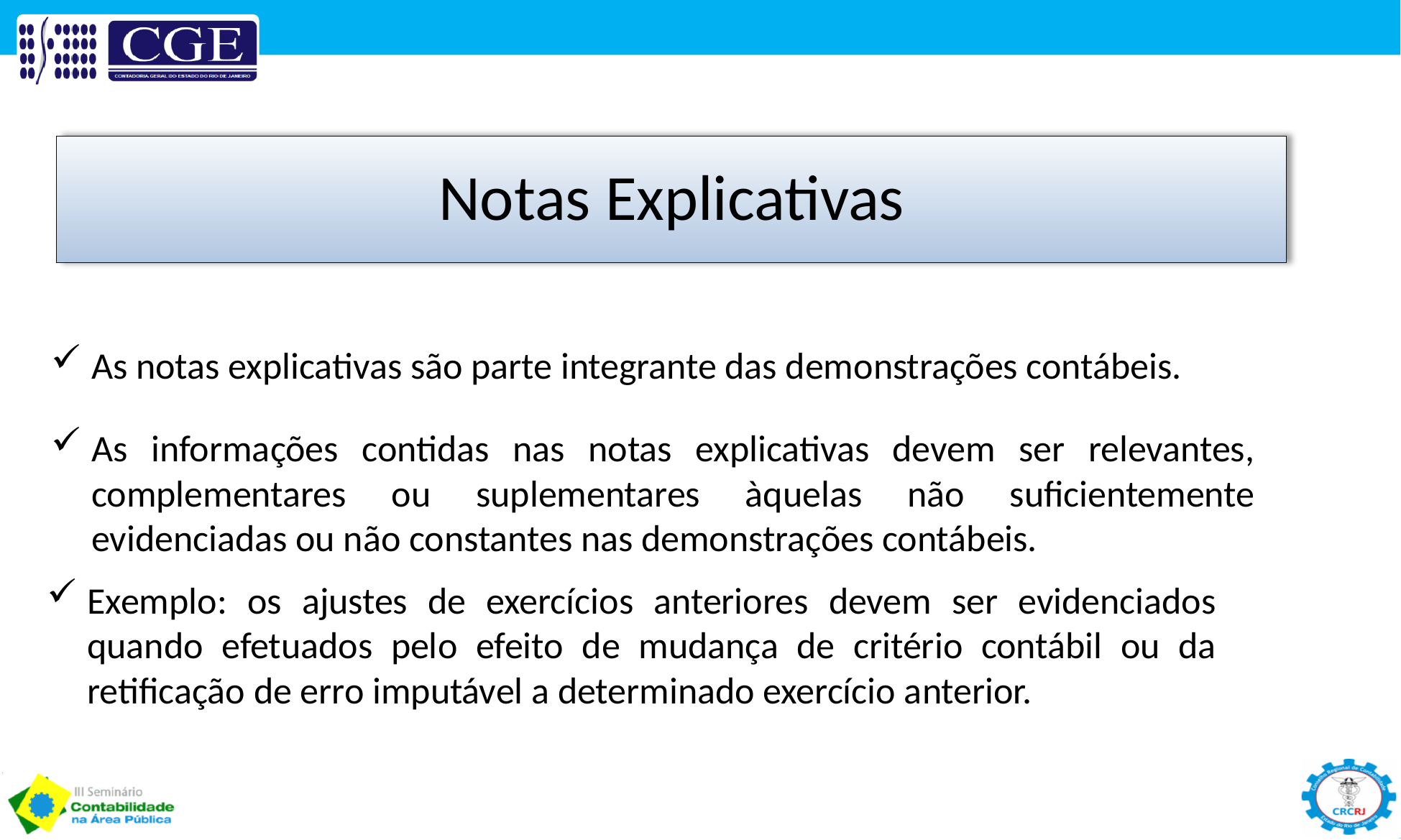

Notas Explicativas
As notas explicativas são parte integrante das demonstrações contábeis.
As informações contidas nas notas explicativas devem ser relevantes, complementares ou suplementares àquelas não suficientemente evidenciadas ou não constantes nas demonstrações contábeis.
Exemplo: os ajustes de exercícios anteriores devem ser evidenciados quando efetuados pelo efeito de mudança de critério contábil ou da retificação de erro imputável a determinado exercício anterior.